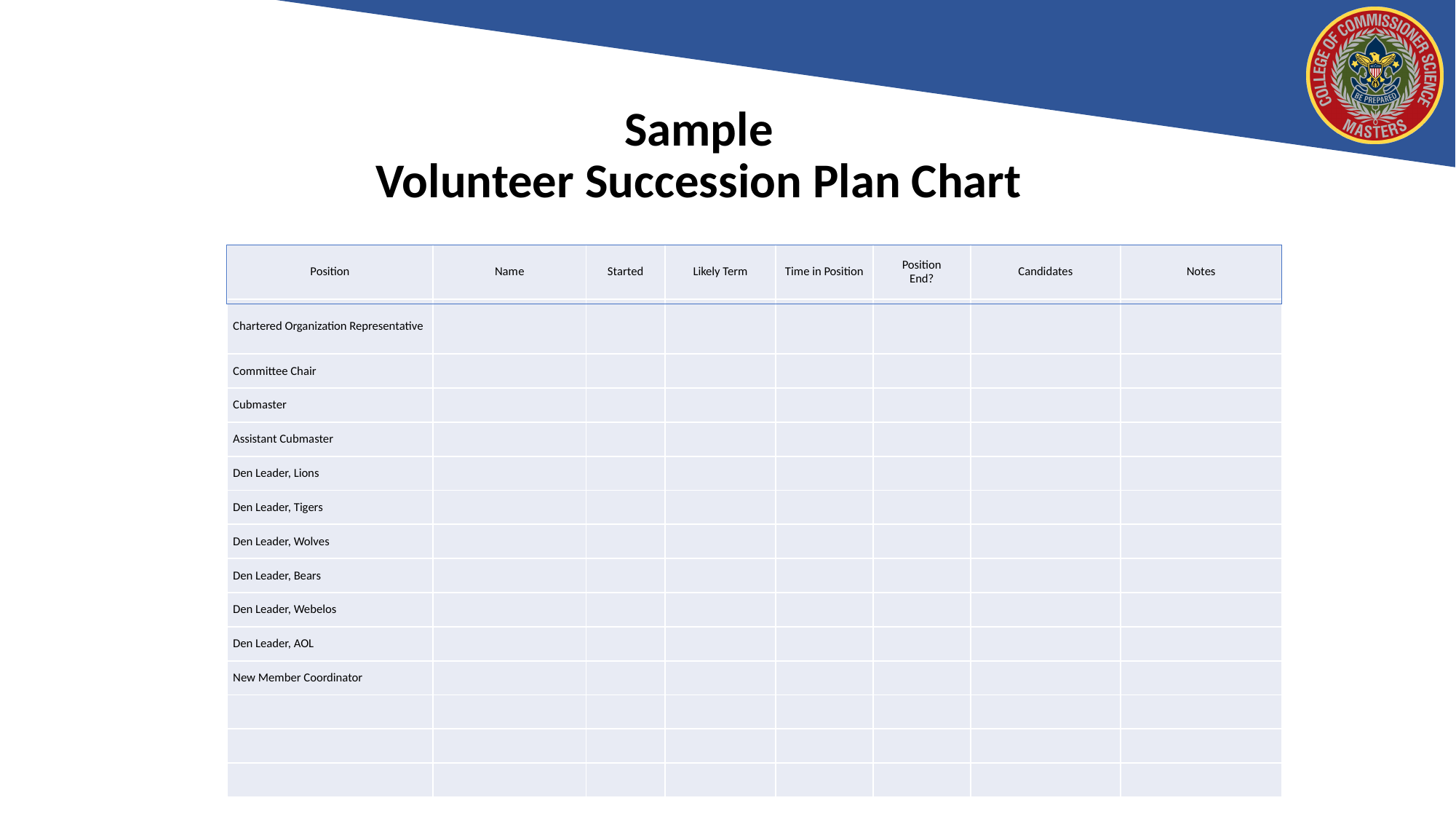

# Sample Volunteer Succession Plan Chart

| Position | Name | Started | Likely Term | Time in Position | Position End? | Candidates | Notes |
| --- | --- | --- | --- | --- | --- | --- | --- |
| Chartered Organization Representative |  |  |  |  |  |  |  |
| Committee Chair |  |  |  |  |  |  |  |
| Cubmaster |  |  |  |  |  |  |  |
| Assistant Cubmaster |  |  |  |  |  |  |  |
| Den Leader, Lions |  |  |  |  |  |  |  |
| Den Leader, Tigers |  |  |  |  |  |  |  |
| Den Leader, Wolves |  |  |  |  |  |  |  |
| Den Leader, Bears |  |  |  |  |  |  |  |
| Den Leader, Webelos |  |  |  |  |  |  |  |
| Den Leader, AOL |  |  |  |  |  |  |  |
| New Member Coordinator |  |  |  |  |  |  |  |
|  |  |  |  |  |  |  |  |
|  |  |  |  |  |  |  |  |
|  |  |  |  |  |  |  |  |
| Position | Name | Started | Likely Term | Time in Position | Position End? | Candidates | Notes |
| --- | --- | --- | --- | --- | --- | --- | --- |
| Chartered Organization Representative |  |  |  |  |  |  |  |
| Committee Chair |  |  |  |  |  |  |  |
| Scoutmaster |  |  |  |  |  |  |  |
| ASM |  |  |  |  |  |  |  |
| ASM |  |  |  |  |  |  |  |
| ASM |  |  |  |  |  |  |  |
| Advancement Chair |  |  |  |  |  |  |  |
| Treasurer |  |  |  |  |  |  |  |
| New Member Coordinator |  |  |  |  |  |  |  |
|  |  |  |  |  |  |  |  |
| Troop Committee Members | Active? | Registrations | Current Positions | Possible Positions | Notes |
| --- | --- | --- | --- | --- | --- |
|  |  |  |  |  |  |
|  |  |  |  |  |  |
|  |  |  |  |  |  |